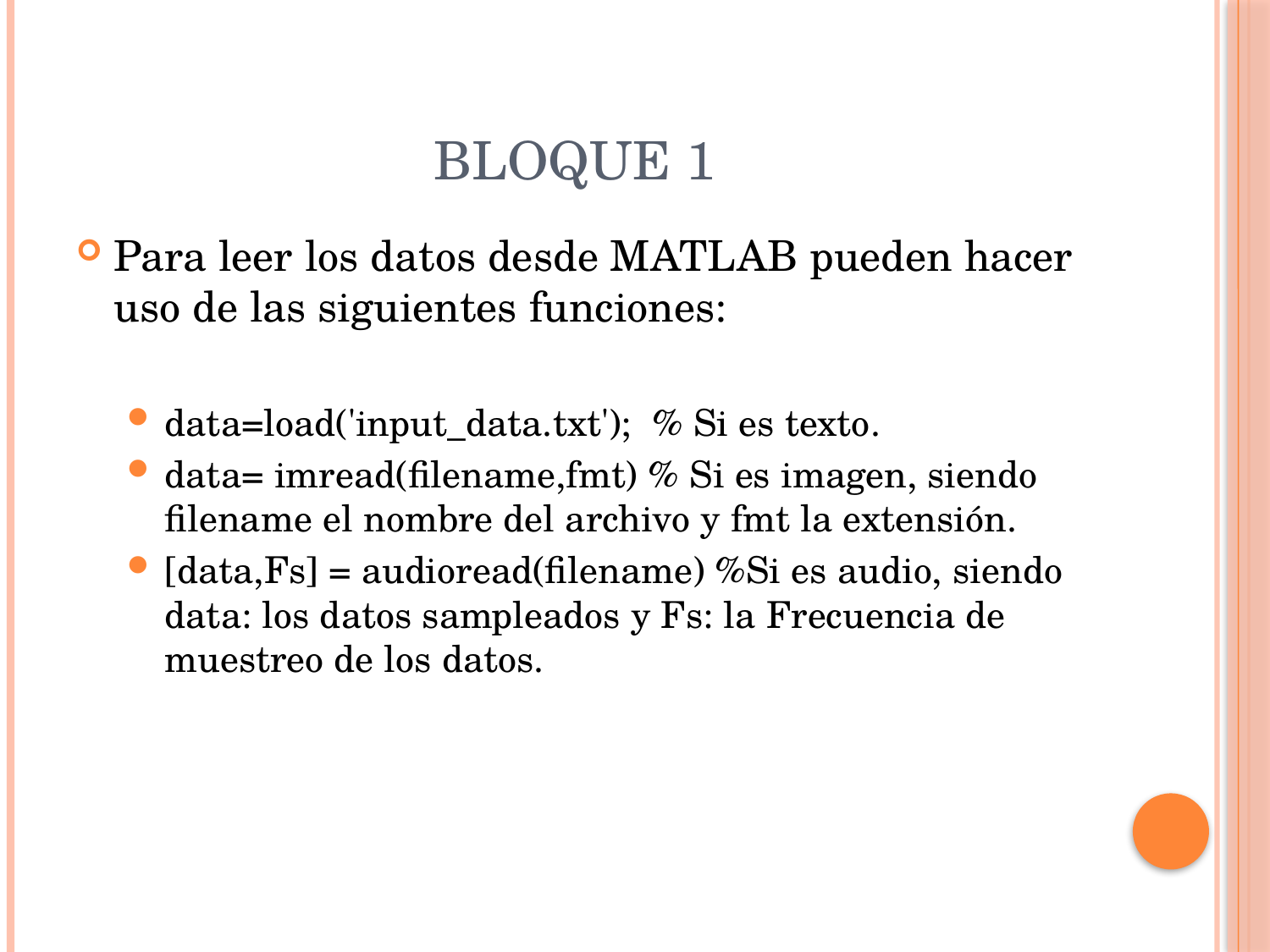

# Bloque 1
Para leer los datos desde MATLAB pueden hacer uso de las siguientes funciones:

data=load('input_data.txt');  % Si es texto.
data= imread(filename,fmt) % Si es imagen, siendo filename el nombre del archivo y fmt la extensión.
[data,Fs] = audioread(filename) %Si es audio, siendo data: los datos sampleados y Fs: la Frecuencia de muestreo de los datos.